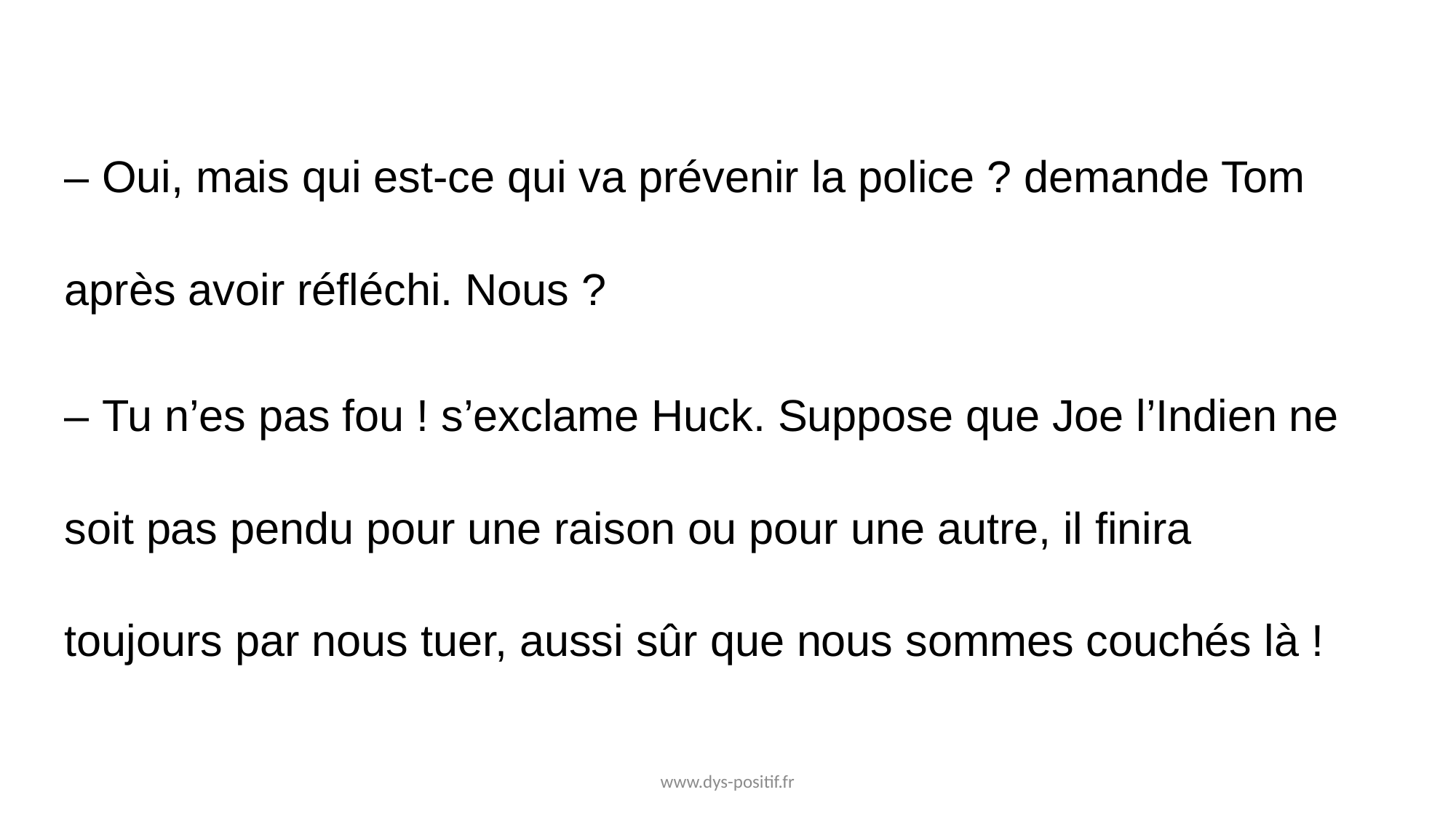

– Oui, mais qui est-ce qui va prévenir la police ? demande Tom après avoir réfléchi. Nous ?
– Tu n’es pas fou ! s’exclame Huck. Suppose que Joe l’Indien ne soit pas pendu pour une raison ou pour une autre, il finira toujours par nous tuer, aussi sûr que nous sommes couchés là !
www.dys-positif.fr